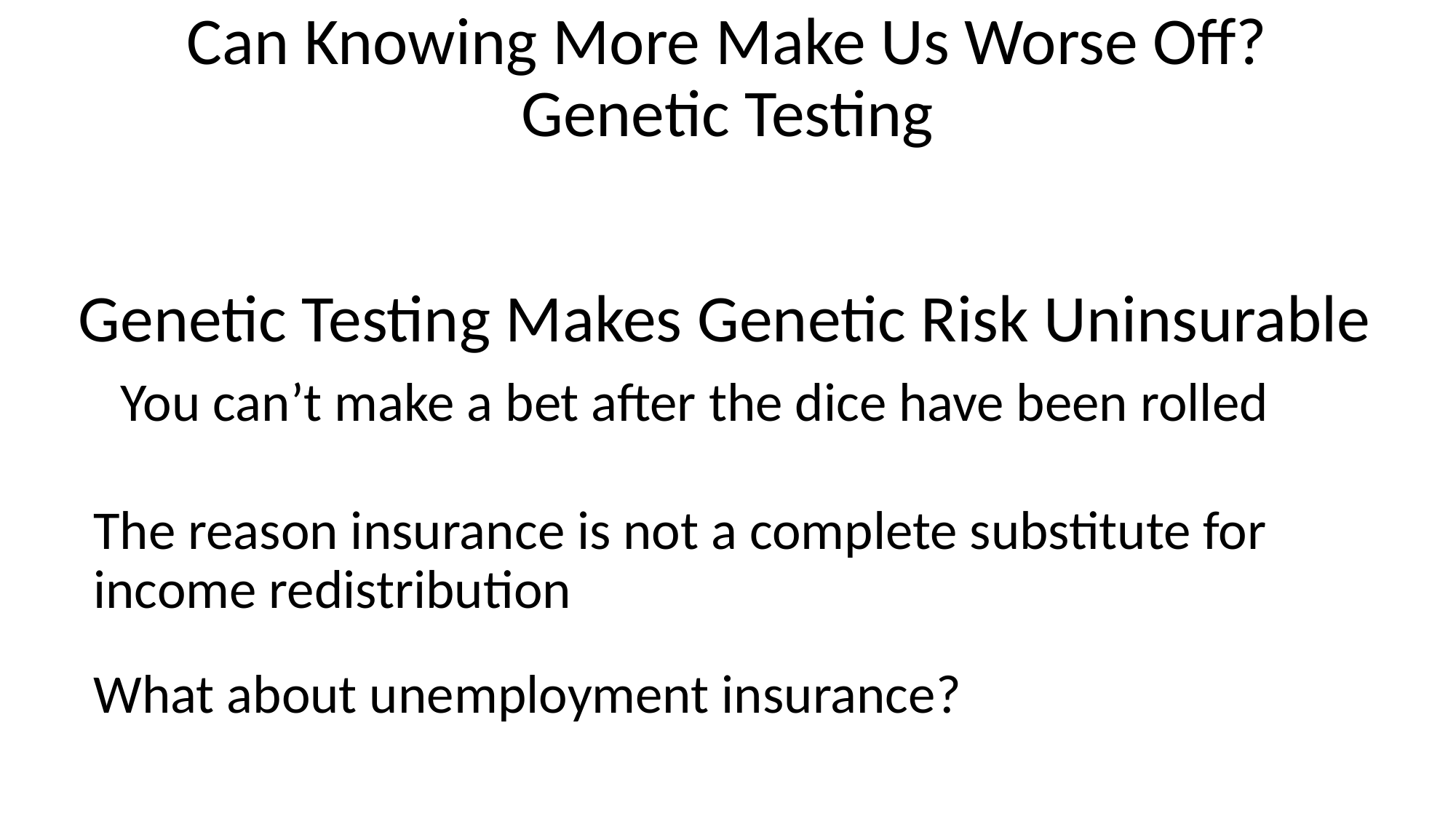

# Can Knowing More Make Us Worse Off? Genetic Testing
Genetic Testing Makes Genetic Risk Uninsurable
You can’t make a bet after the dice have been rolled
The reason insurance is not a complete substitute for income redistribution
What about unemployment insurance?